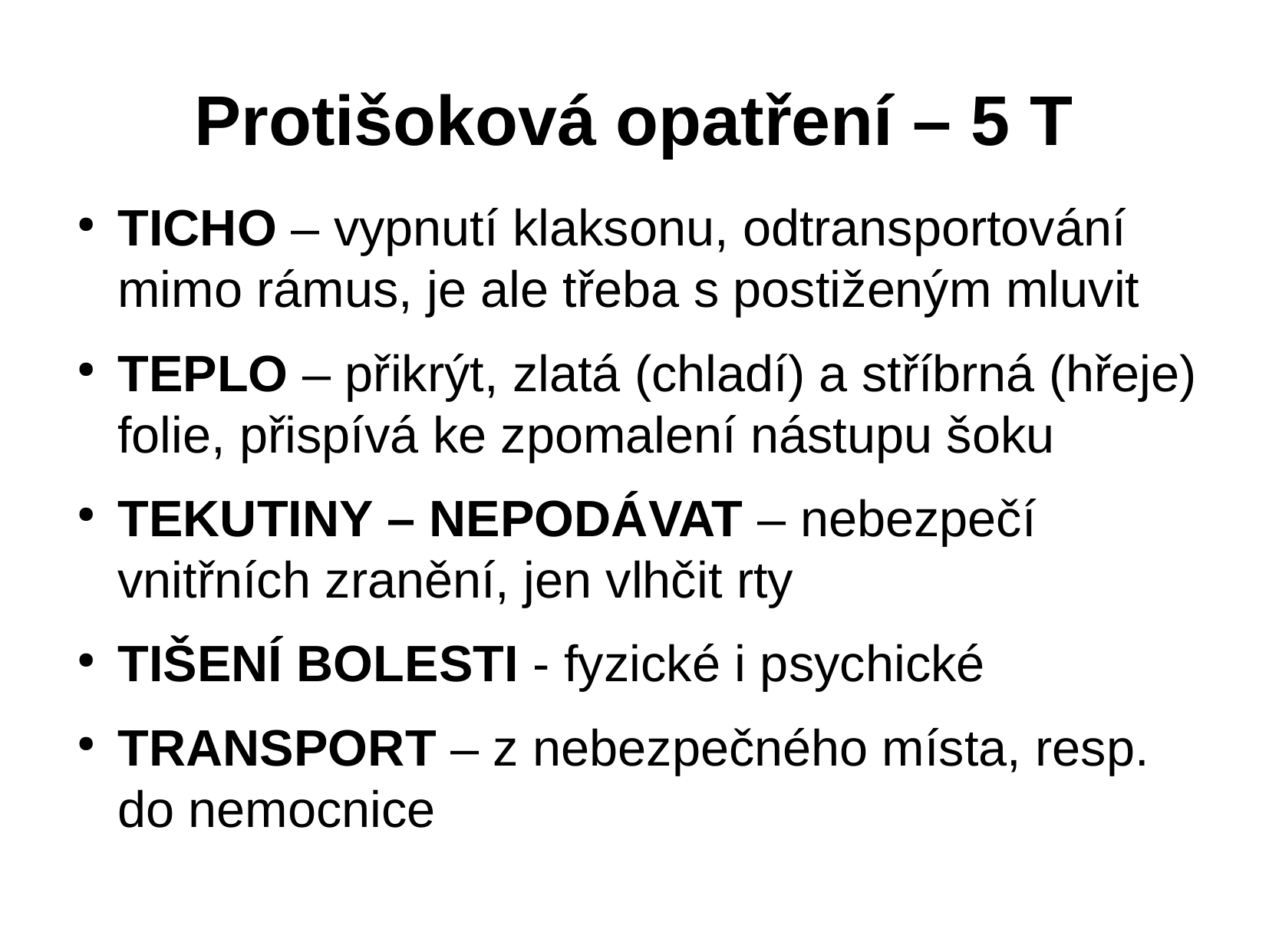

# Protišoková opatření – 5 T
TICHO – vypnutí klaksonu, odtransportování mimo rámus, je ale třeba s postiženým mluvit
TEPLO – přikrýt, zlatá (chladí) a stříbrná (hřeje) folie, přispívá ke zpomalení nástupu šoku
TEKUTINY – NEPODÁVAT – nebezpečí vnitřních zranění, jen vlhčit rty
TIŠENÍ BOLESTI - fyzické i psychické
TRANSPORT – z nebezpečného místa, resp. do nemocnice